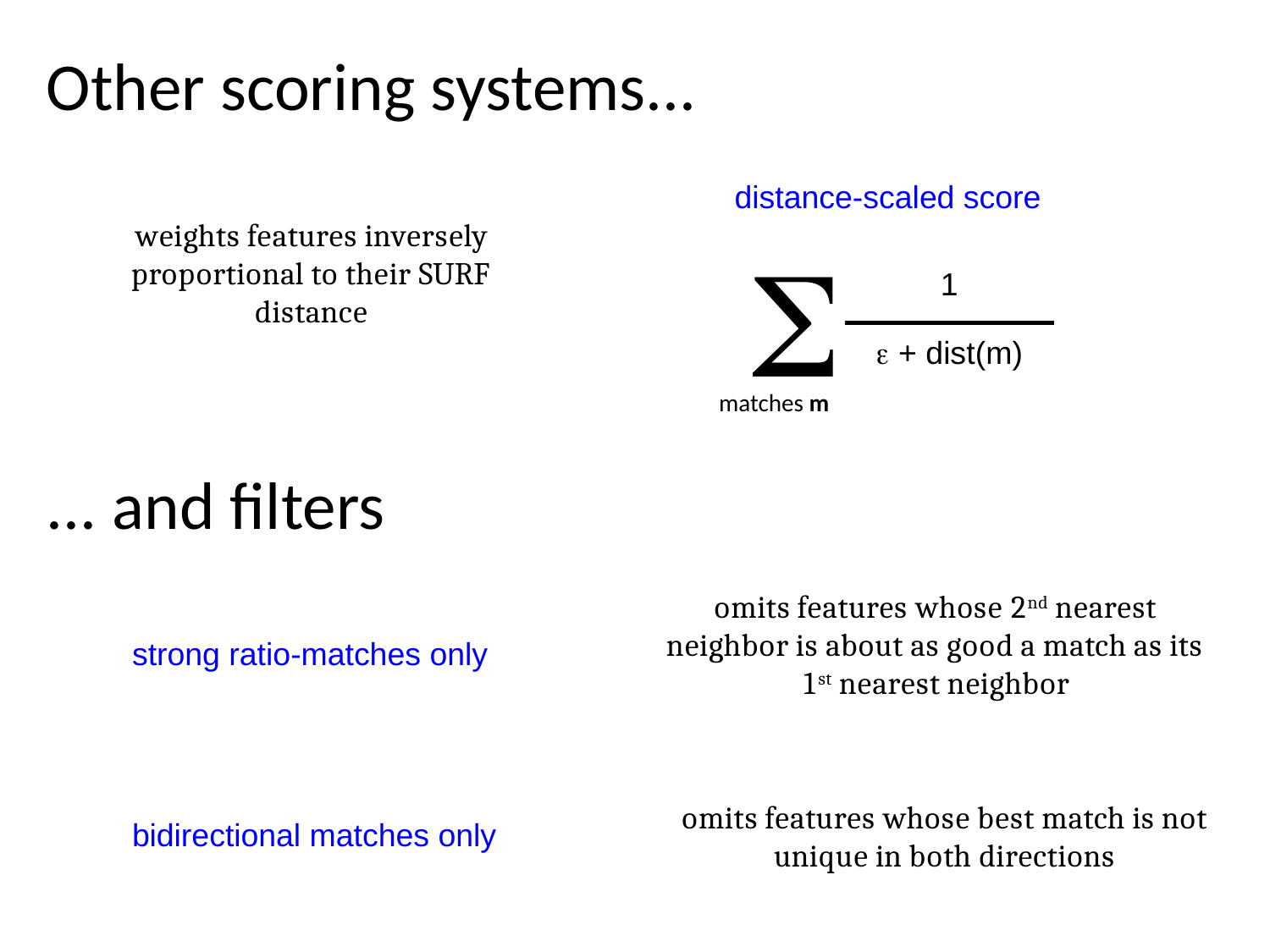

Other scoring systems...
distance-scaled score
weights features inversely proportional to their SURF distance
Σ
1
ε + dist(m)
matches m
... and filters
omits features whose 2nd nearest neighbor is about as good a match as its 1st nearest neighbor
strong ratio-matches only
omits features whose best match is not unique in both directions
bidirectional matches only